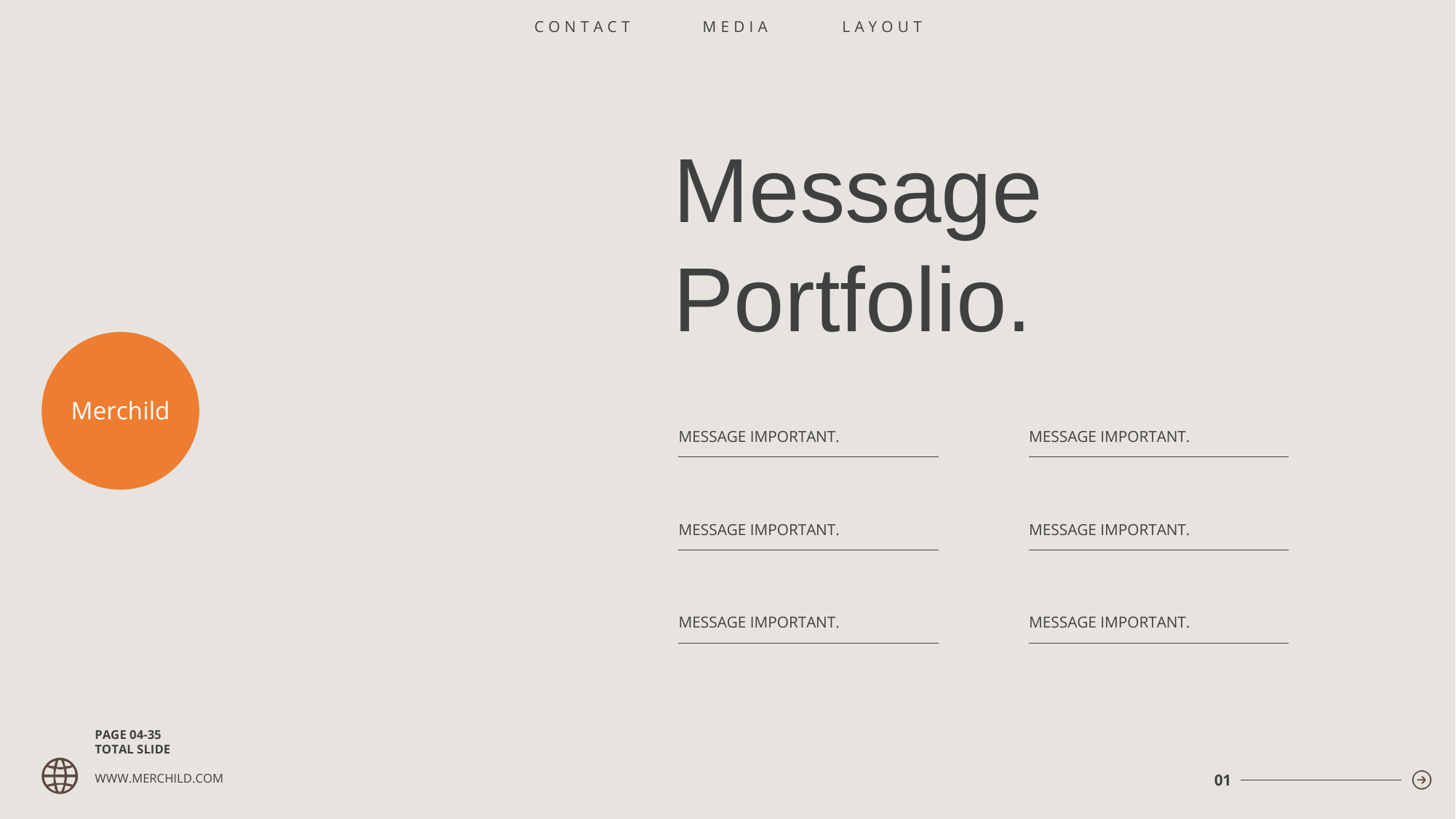

CONTACT
MEDIA
LAYOUT
Message Portfolio.

Merchild
MESSAGE IMPORTANT.
MESSAGE IMPORTANT.
MESSAGE IMPORTANT.
MESSAGE IMPORTANT.
MESSAGE IMPORTANT.
MESSAGE IMPORTANT.
PAGE 04-35
TOTAL SLIDE

WWW.MERCHILD.COM
01